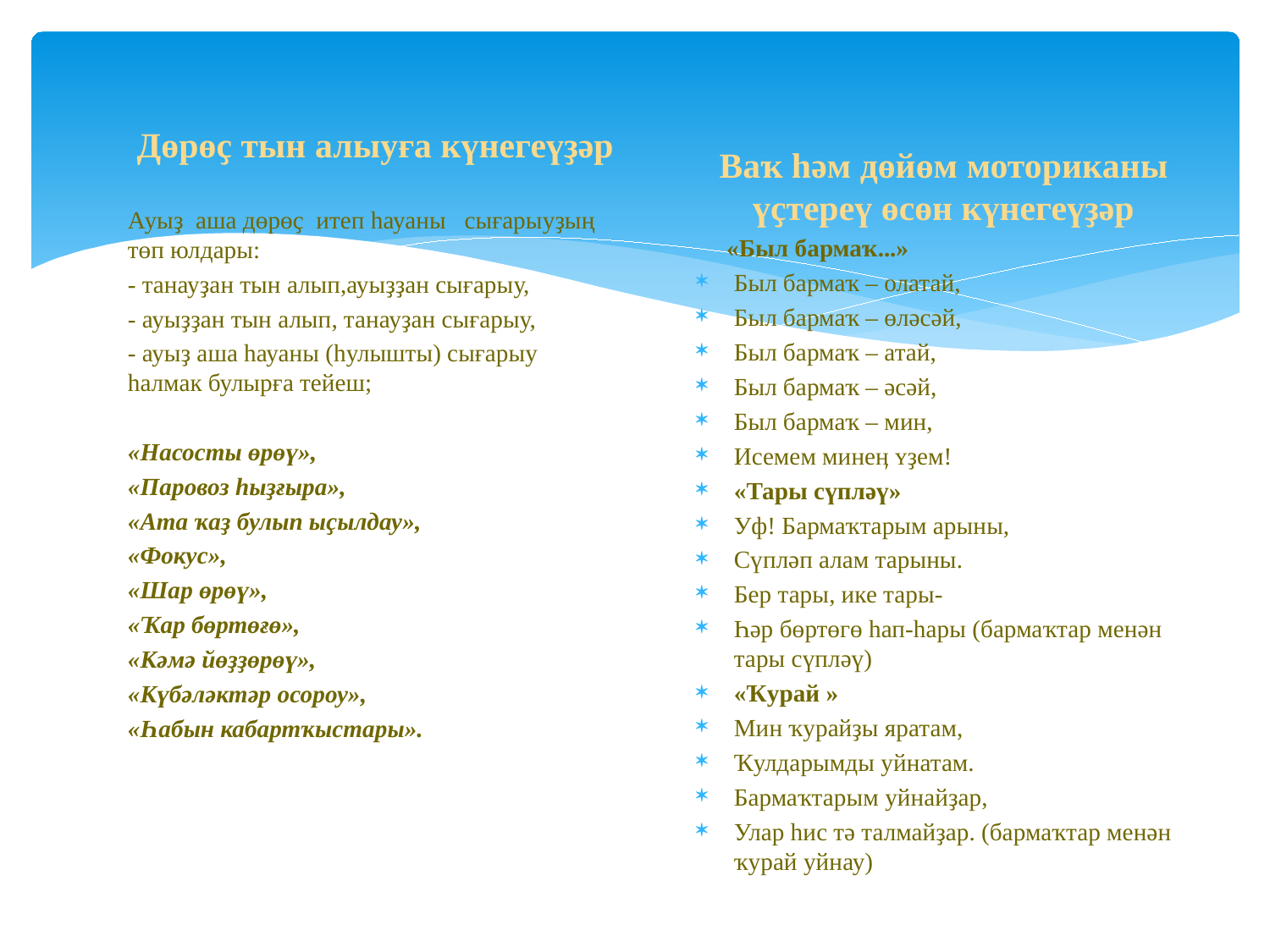

Дөрөҫ тын алыуға күнегеүҙәр

Ауыҙ  аша дөрөҫ  итеп һауаны   сығарыуҙың  төп юлдары:
- танауҙан тын алып,ауыҙҙан сығарыу,
- ауыҙҙан тын алып, танауҙан сығарыу,
- ауыҙ аша һауаны (һулышты) сығарыу  һалмак булырға тейеш;

«Насосты өрөү»,
«Паровоз һыҙғыра»,
«Ата ҡаҙ булып ыҫылдау»,
«Фокус»,
«Шар өрөү»,
«Ҡар бөртөғө»,
«Кәмә йөҙҙөрөү»,
«Күбәләктәр осороу»,
«Һабын кабартҡыстары».

Ваҡ һәм дөйөм моториканы үҫтереү өсөн күнегеүҙәр
     «Был бармаҡ...»
Был бармаҡ – олатай,
Был бармаҡ – өлəсəй,
Был бармаҡ – атай,
Был бармаҡ – әсәй,
Был бармаҡ – мин,
Исемем минеӊ ʏҙем!
«Тары сүпләү»
Уф! Бармаҡтарым арыны,
Сүпләп алам тарыны.
Бер тары, ике тары-
Һәр бөртөгө һап-һары (бармаҡтар менән  тары сүпләү)
«Ҡурай »
Мин ҡурайҙы яратам,
Ҡулдарымды уйнатам.
Бармаҡтарым уйнайҙар,
Улар һис тә талмайҙар. (бармаҡтар менән ҡурай уйнау)